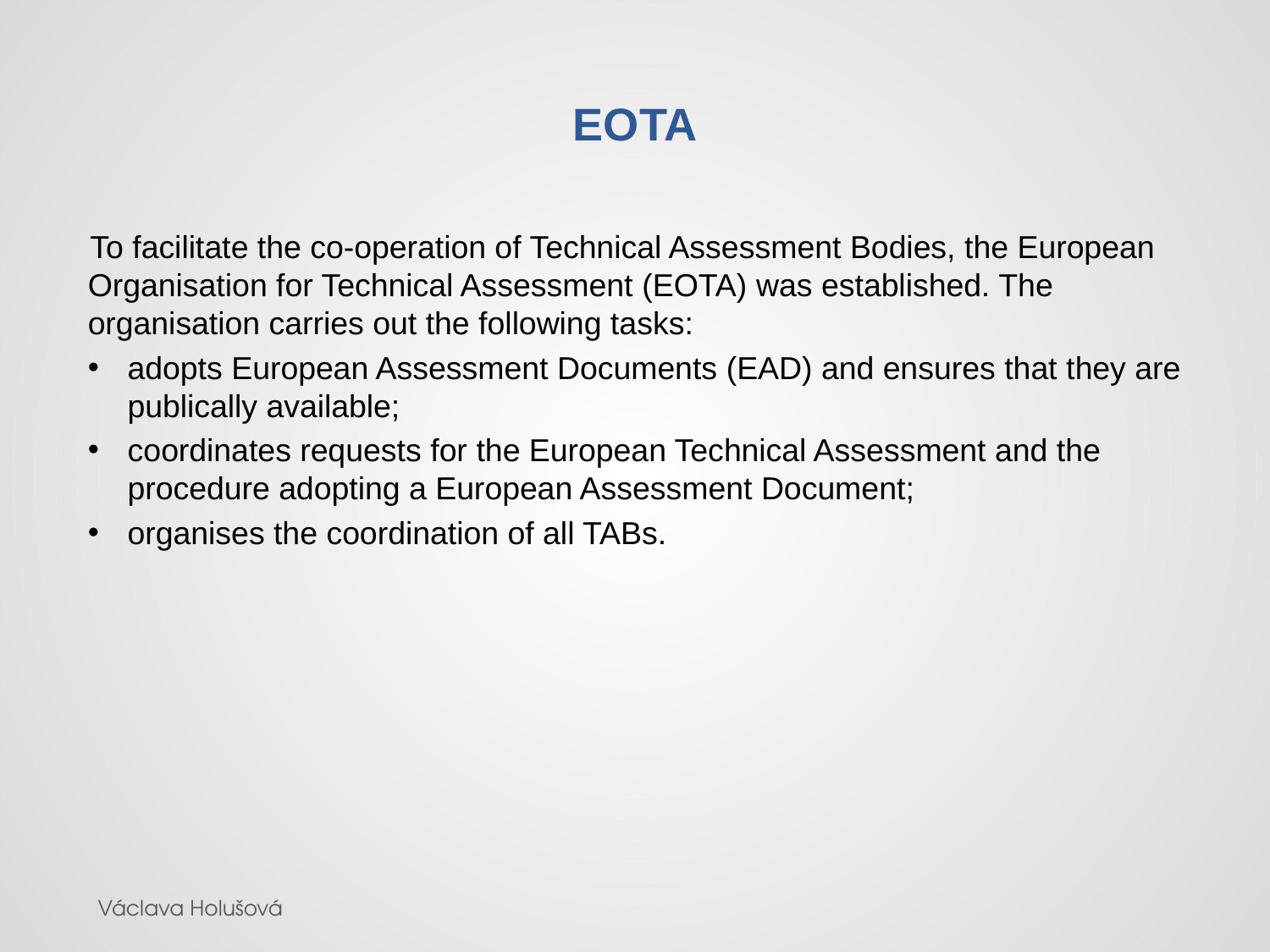

# EOTA

To facilitate the co-operation of Technical Assessment Bodies, the European Organisation for Technical Assessment (EOTA) was established. The organisation carries out the following tasks:
adopts European Assessment Documents (EAD) and ensures that they are publically available;
coordinates requests for the European Technical Assessment and the procedure adopting a European Assessment Document;
organises the coordination of all TABs.

Václava Holušová